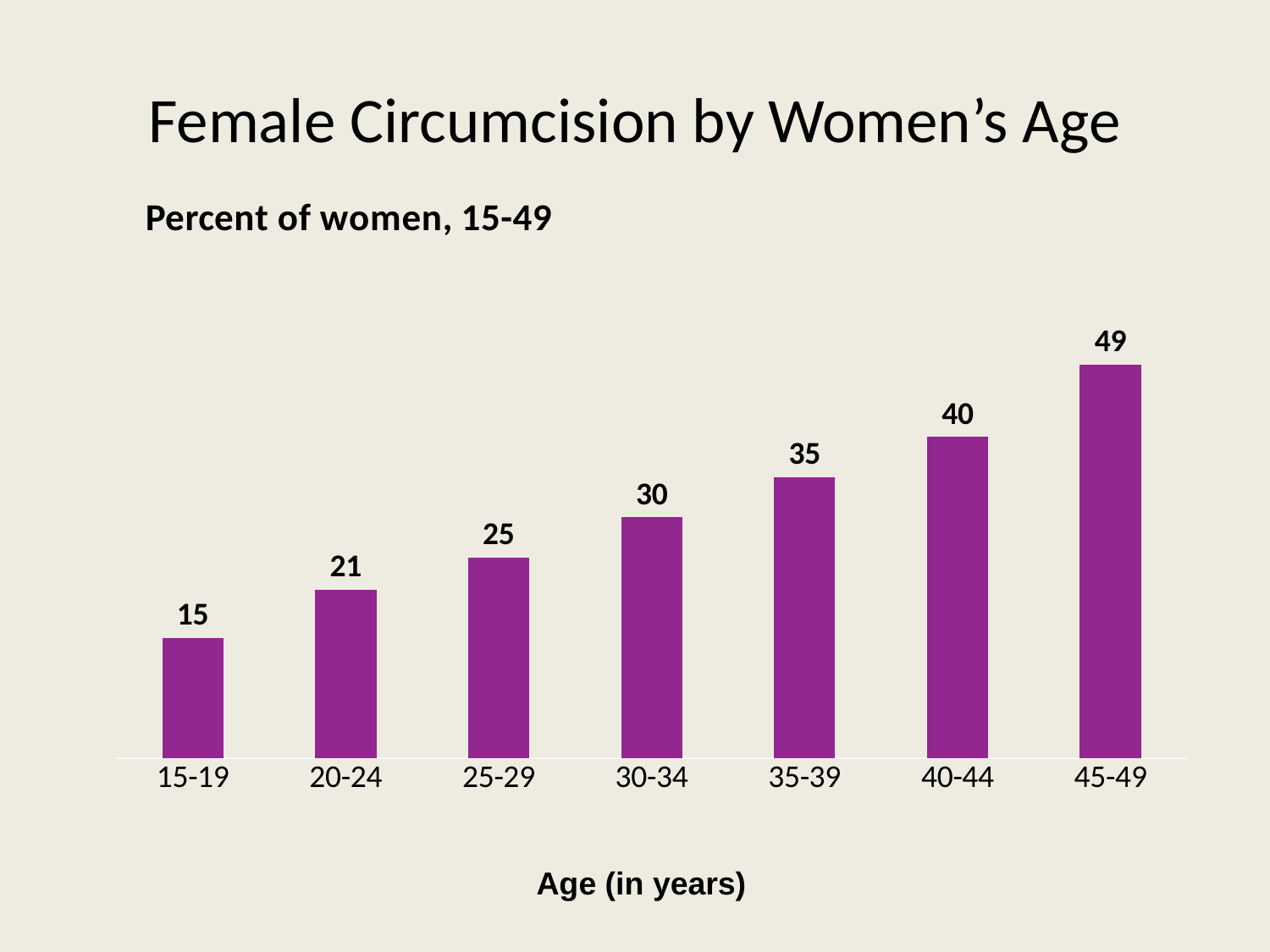

# Female Circumcision by Women’s Age

[unsupported chart]

Age (in years)